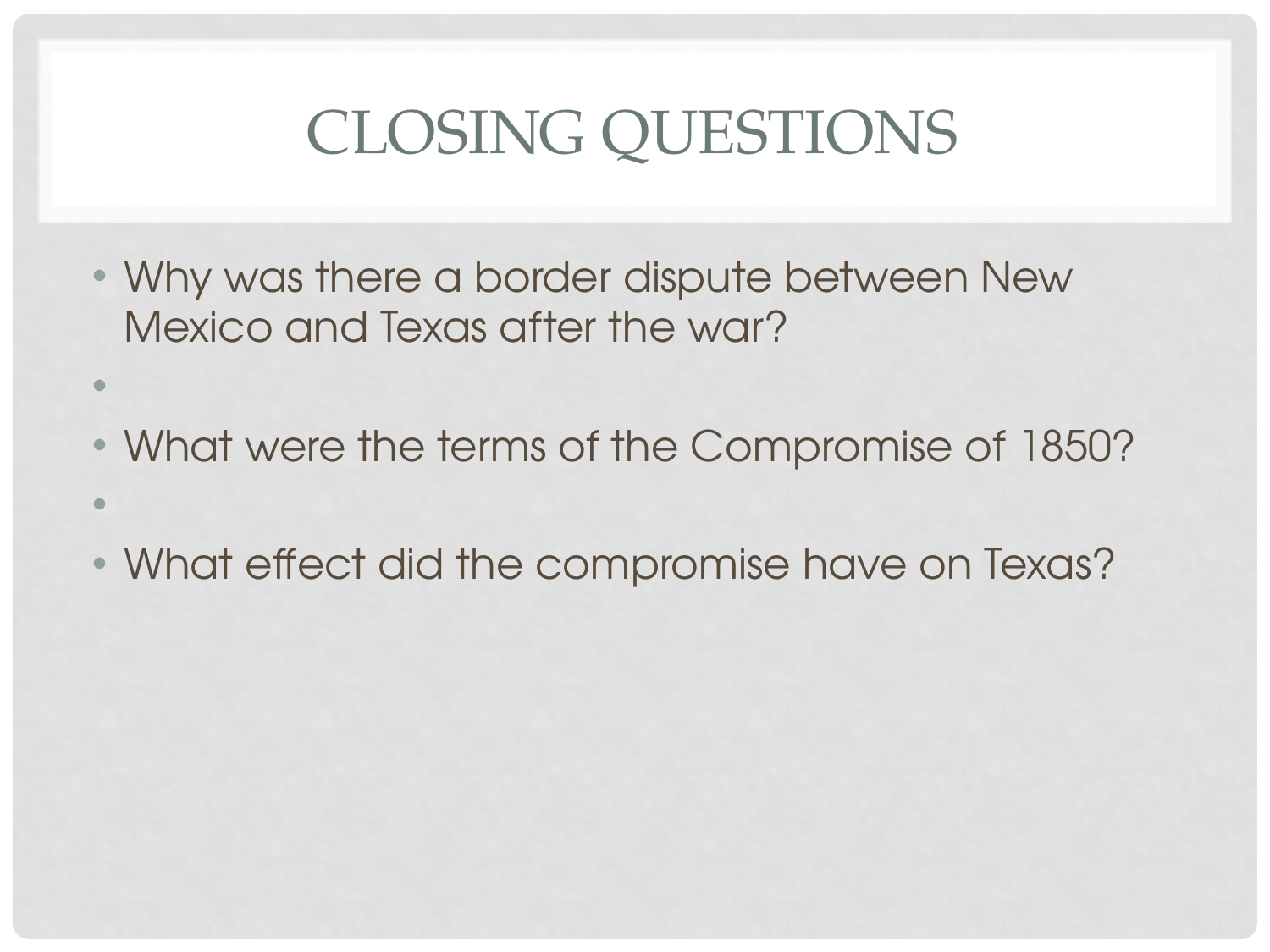

# Closing Questions
Why was there a border dispute between New Mexico and Texas after the war?

What were the terms of the Compromise of 1850?

What effect did the compromise have on Texas?